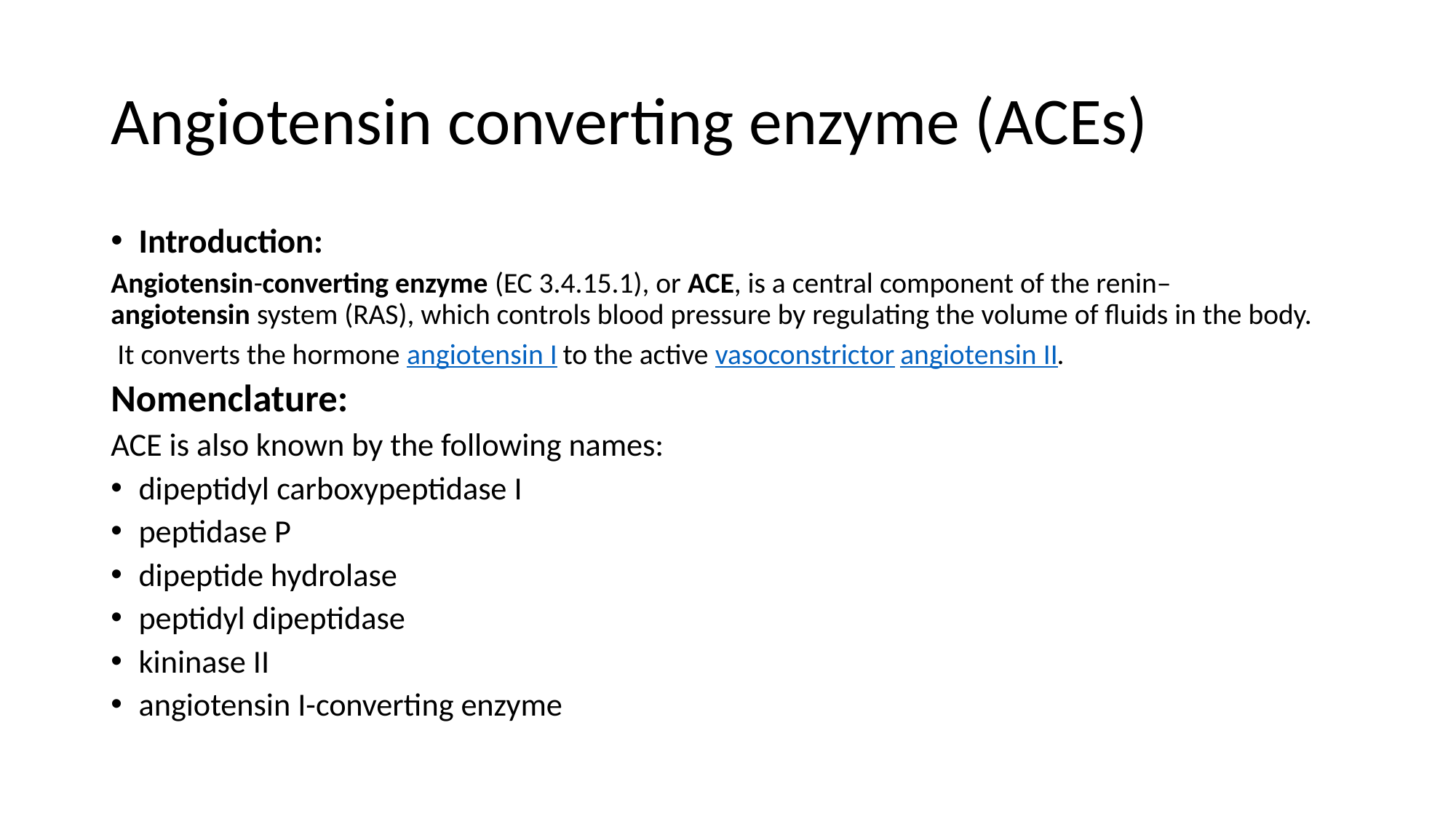

# Angiotensin converting enzyme (ACEs)
Introduction:
Angiotensin-converting enzyme (EC 3.4.15.1), or ACE, is a central component of the renin–angiotensin system (RAS), which controls blood pressure by regulating the volume of fluids in the body.
 It converts the hormone angiotensin I to the active vasoconstrictor angiotensin II.
Nomenclature:
ACE is also known by the following names:
dipeptidyl carboxypeptidase I
peptidase P
dipeptide hydrolase
peptidyl dipeptidase
kininase II
angiotensin I-converting enzyme